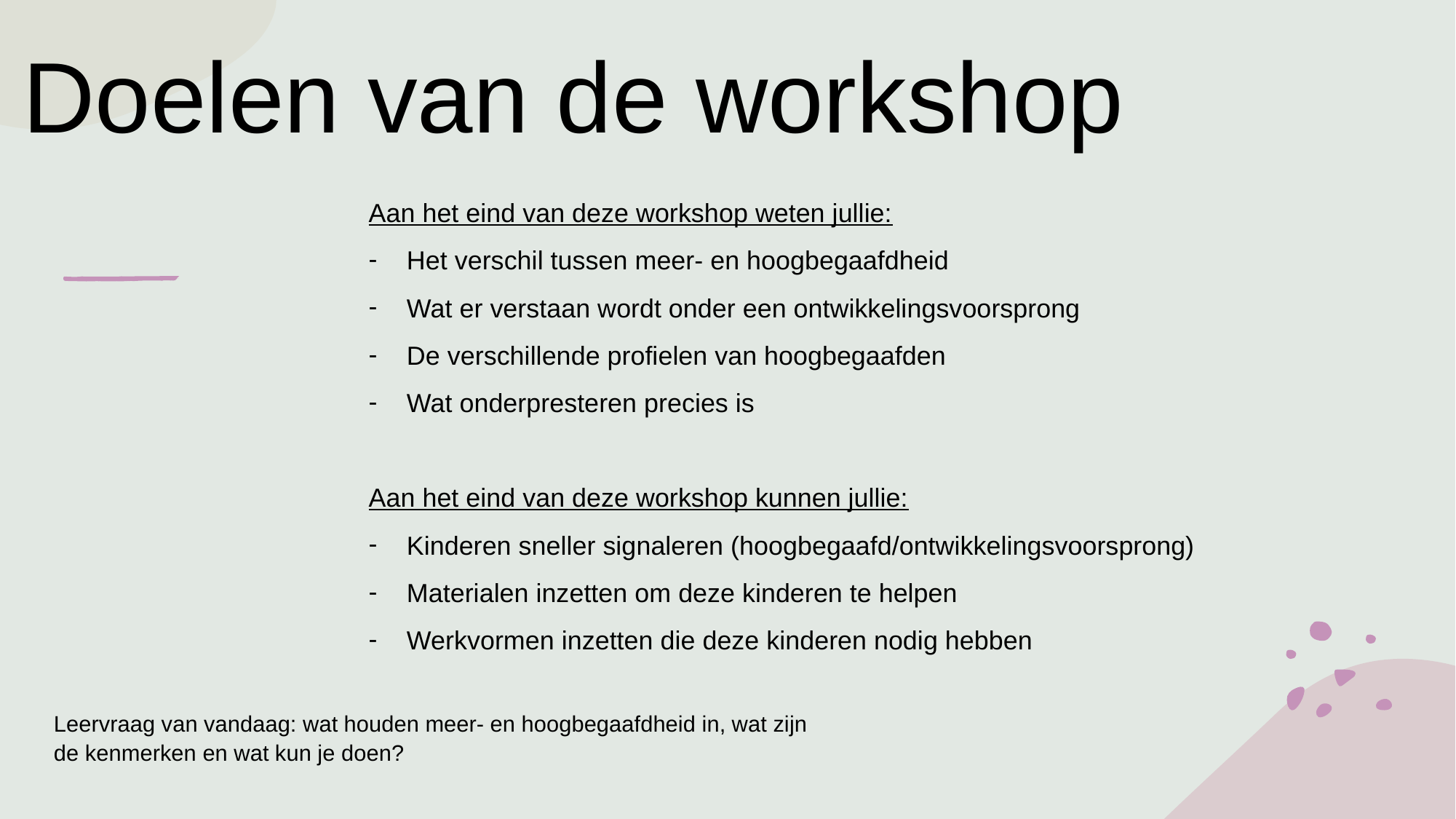

# Doelen van de workshop
Aan het eind van deze workshop weten jullie:
Het verschil tussen meer- en hoogbegaafdheid
Wat er verstaan wordt onder een ontwikkelingsvoorsprong
De verschillende profielen van hoogbegaafden
Wat onderpresteren precies is

Aan het eind van deze workshop kunnen jullie:
Kinderen sneller signaleren (hoogbegaafd/ontwikkelingsvoorsprong)
Materialen inzetten om deze kinderen te helpen
Werkvormen inzetten die deze kinderen nodig hebben
Leervraag van vandaag: wat houden meer- en hoogbegaafdheid in, wat zijn de kenmerken en wat kun je doen?